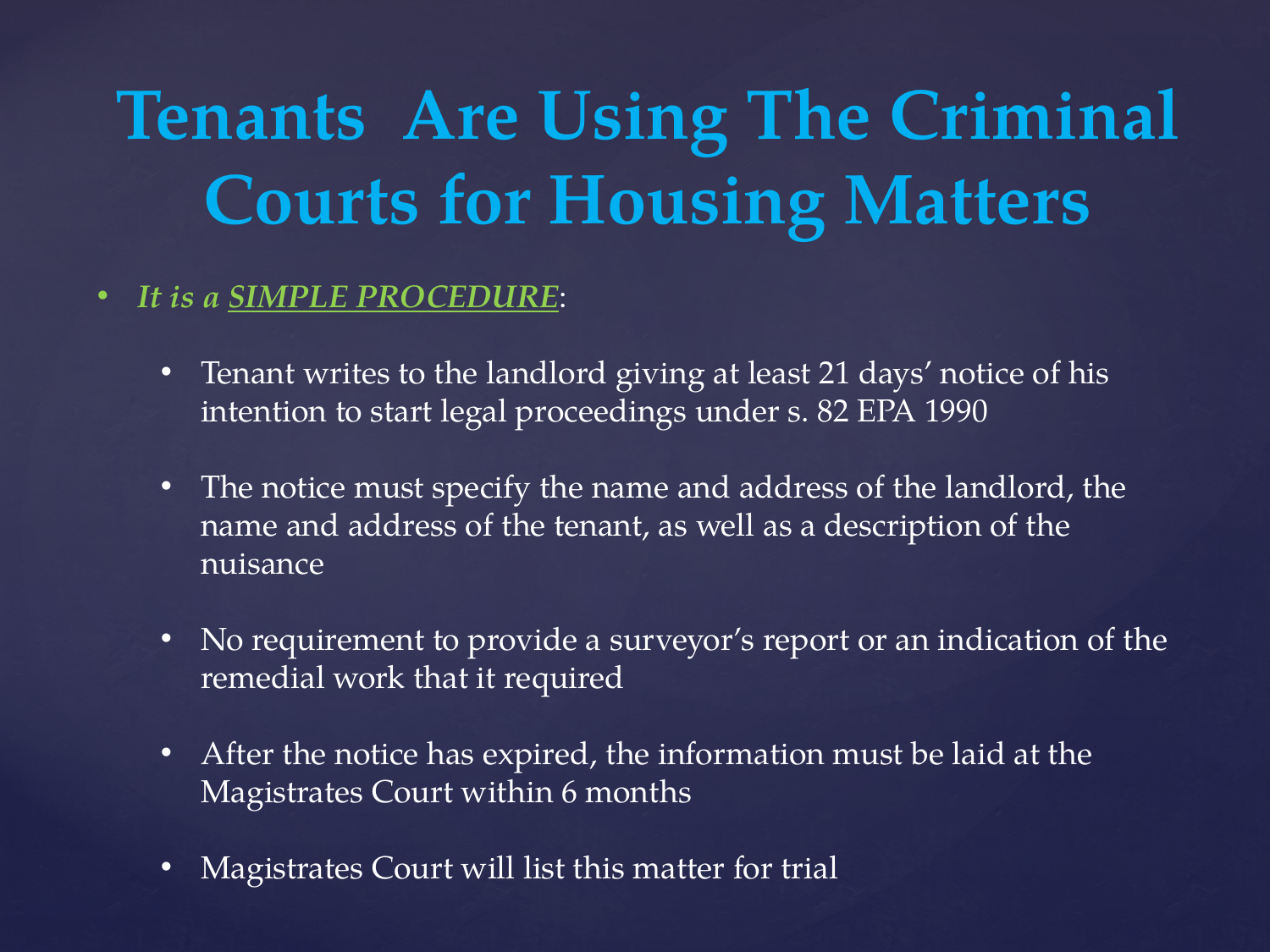

Tenants  Are Using The Criminal Courts for Housing Matters

It is a SIMPLE PROCEDURE:

Tenant writes to the landlord giving at least 21 days’ notice of his intention to start legal proceedings under s. 82 EPA 1990

The notice must specify the name and address of the landlord, the name and address of the tenant, as well as a description of the nuisance

No requirement to provide a surveyor’s report or an indication of the remedial work that it required

After the notice has expired, the information must be laid at the Magistrates Court within 6 months

Magistrates Court will list this matter for trial